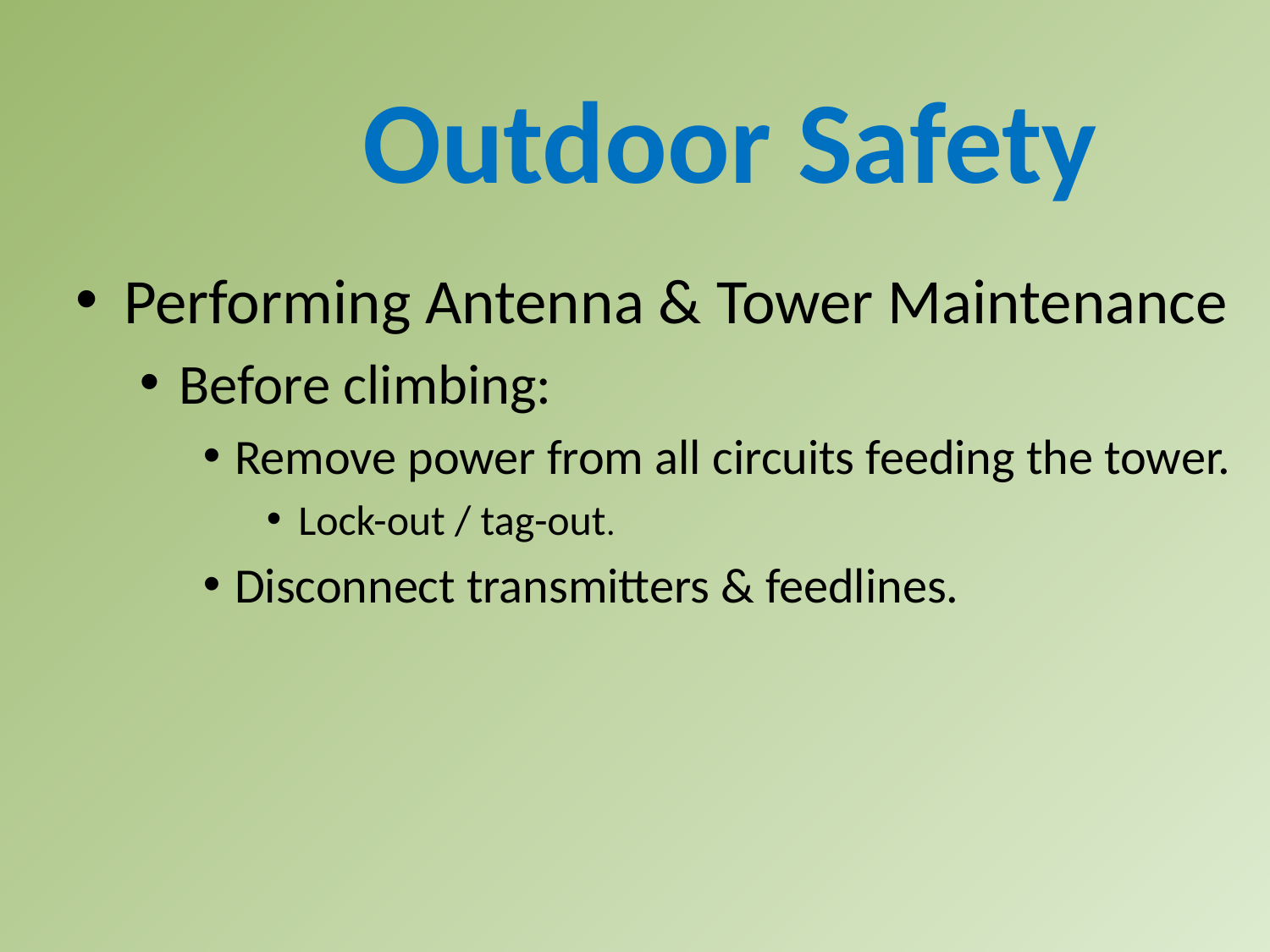

Outdoor Safety
Performing Antenna & Tower Maintenance
Before climbing:
Remove power from all circuits feeding the tower.
Lock-out / tag-out.
Disconnect transmitters & feedlines.